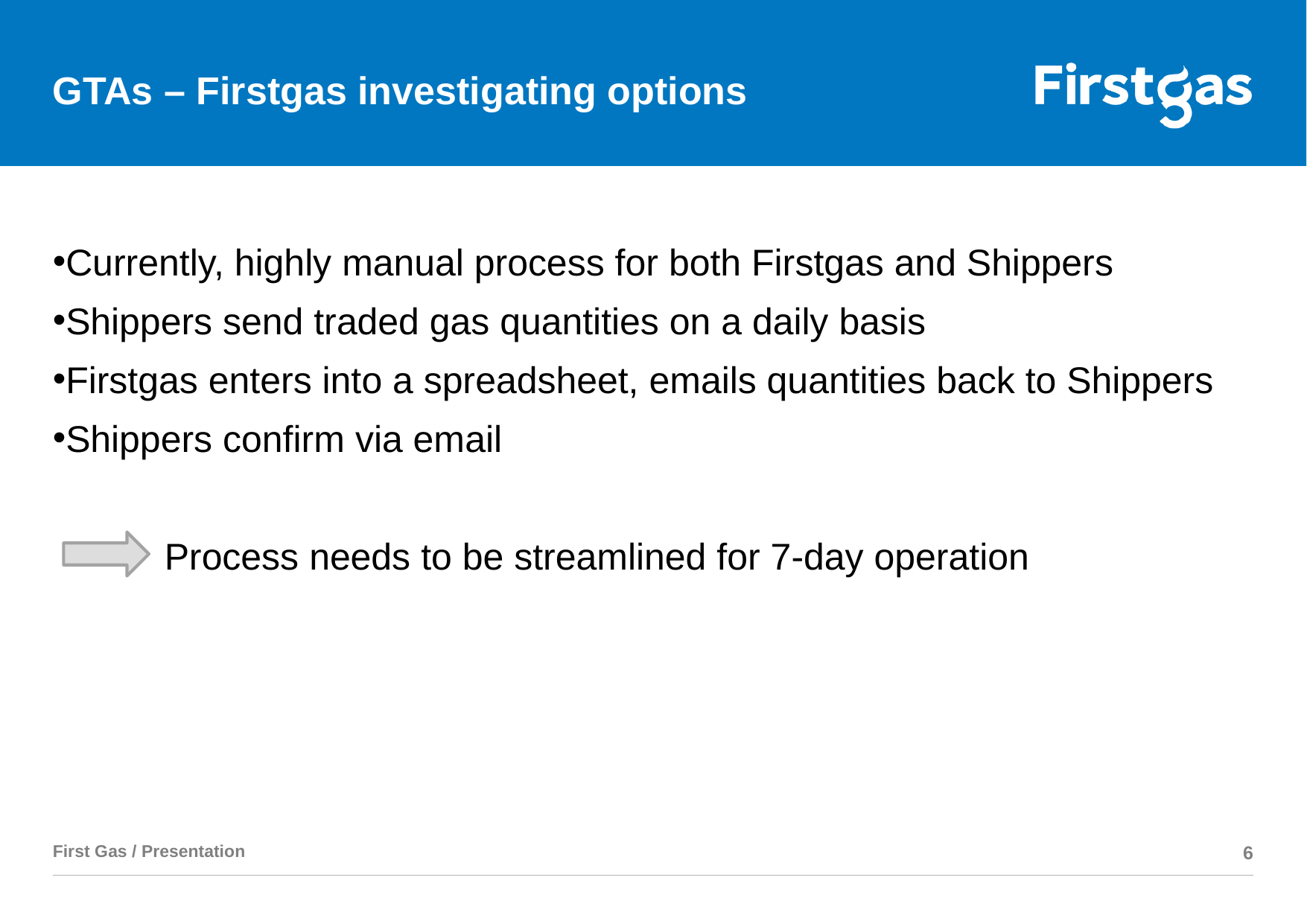

# GTAs – Firstgas investigating options
Currently, highly manual process for both Firstgas and Shippers
Shippers send traded gas quantities on a daily basis
Firstgas enters into a spreadsheet, emails quantities back to Shippers
Shippers confirm via email

	Process needs to be streamlined for 7-day operation

First Gas / Presentation
6